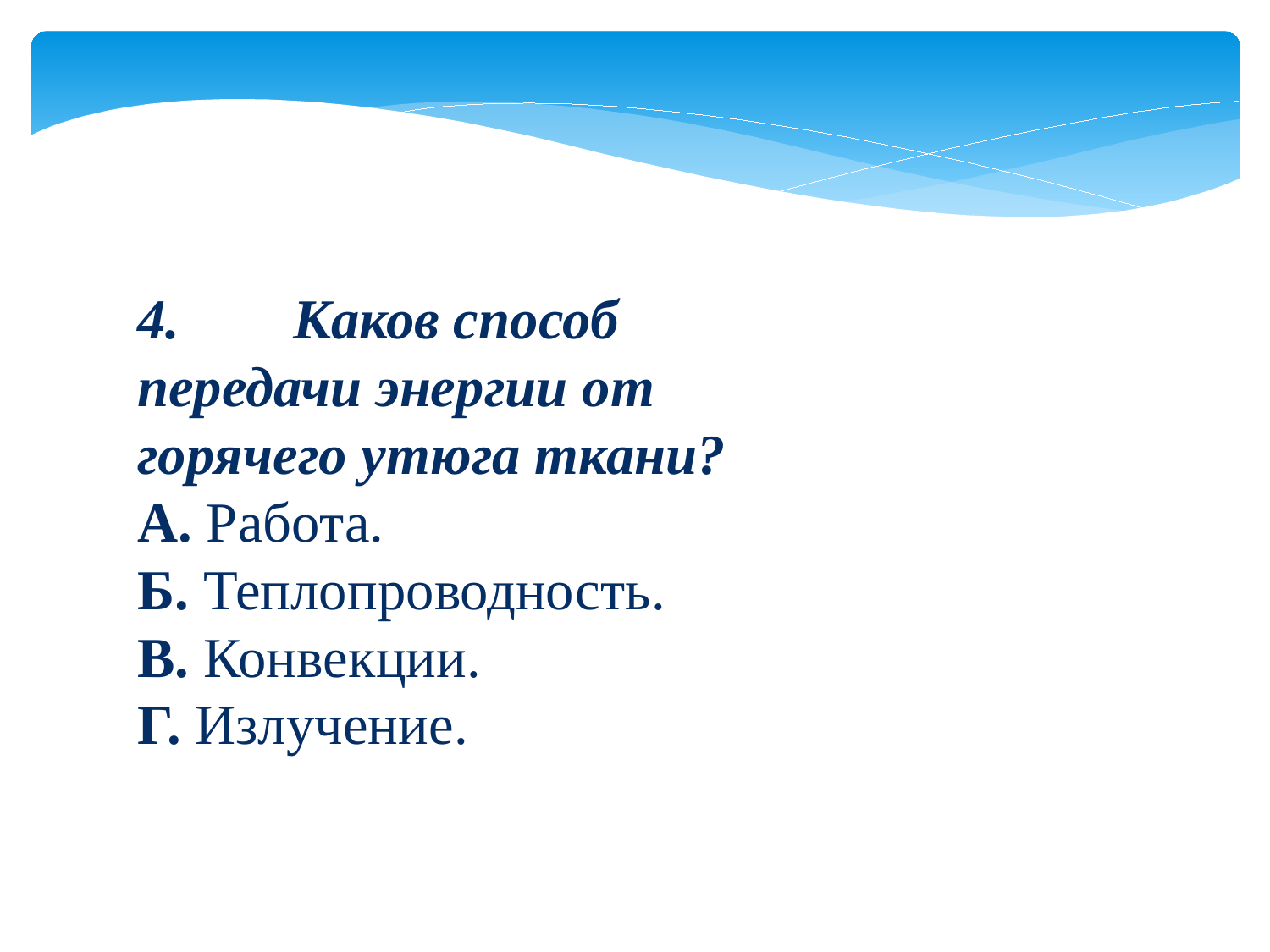

4.        Каков способ передачи энергии от горячего утюга ткани?
А. Работа.
Б. Теплопроводность.
В. Конвекции.
Г. Излучение.